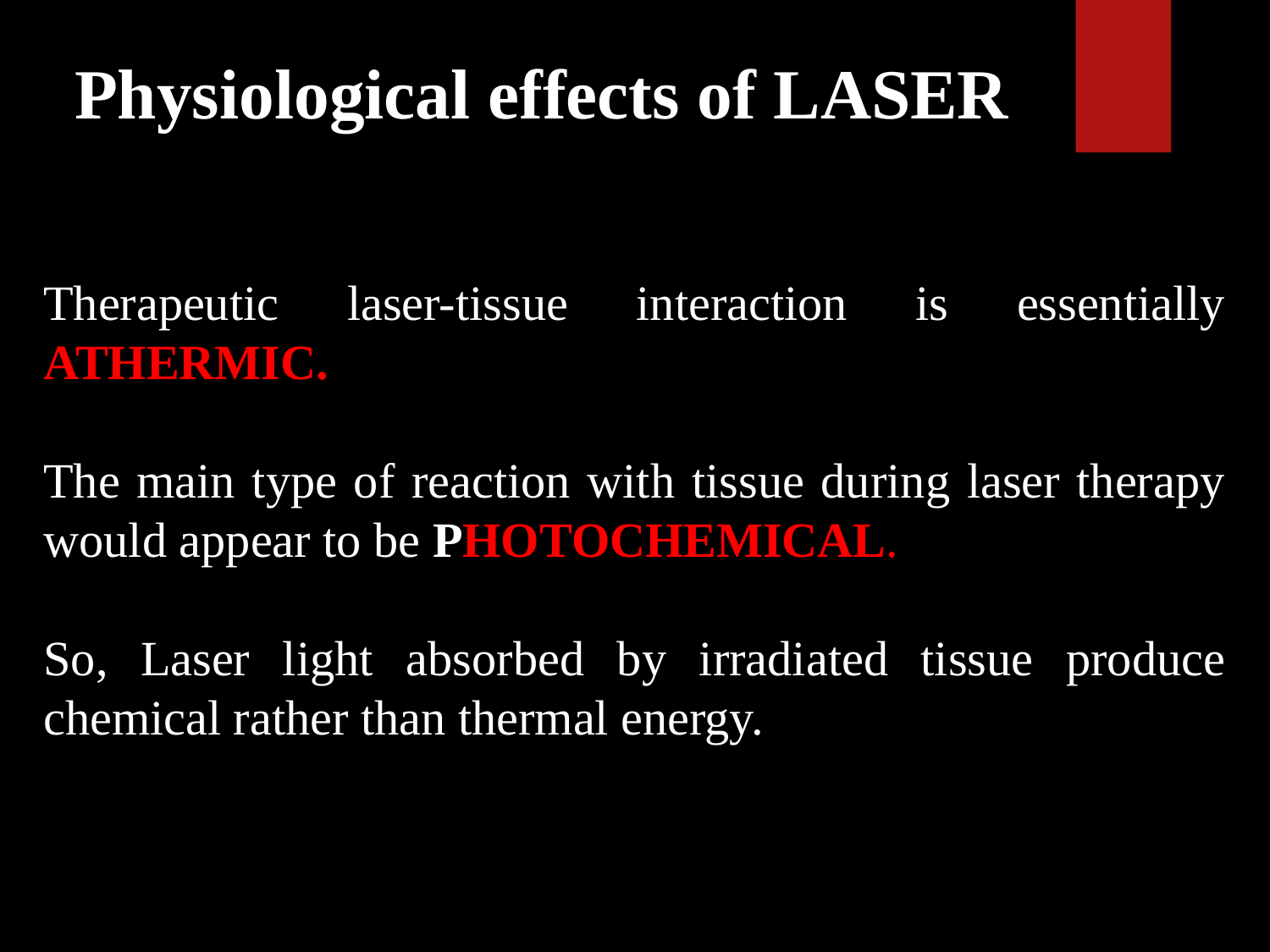

# Physiological effects of LASER
Therapeutic laser-tissue interaction is essentially ATHERMIC.

The main type of reaction with tissue during laser therapy would appear to be PHOTOCHEMICAL.

So, Laser light absorbed by irradiated tissue produce chemical rather than thermal energy.